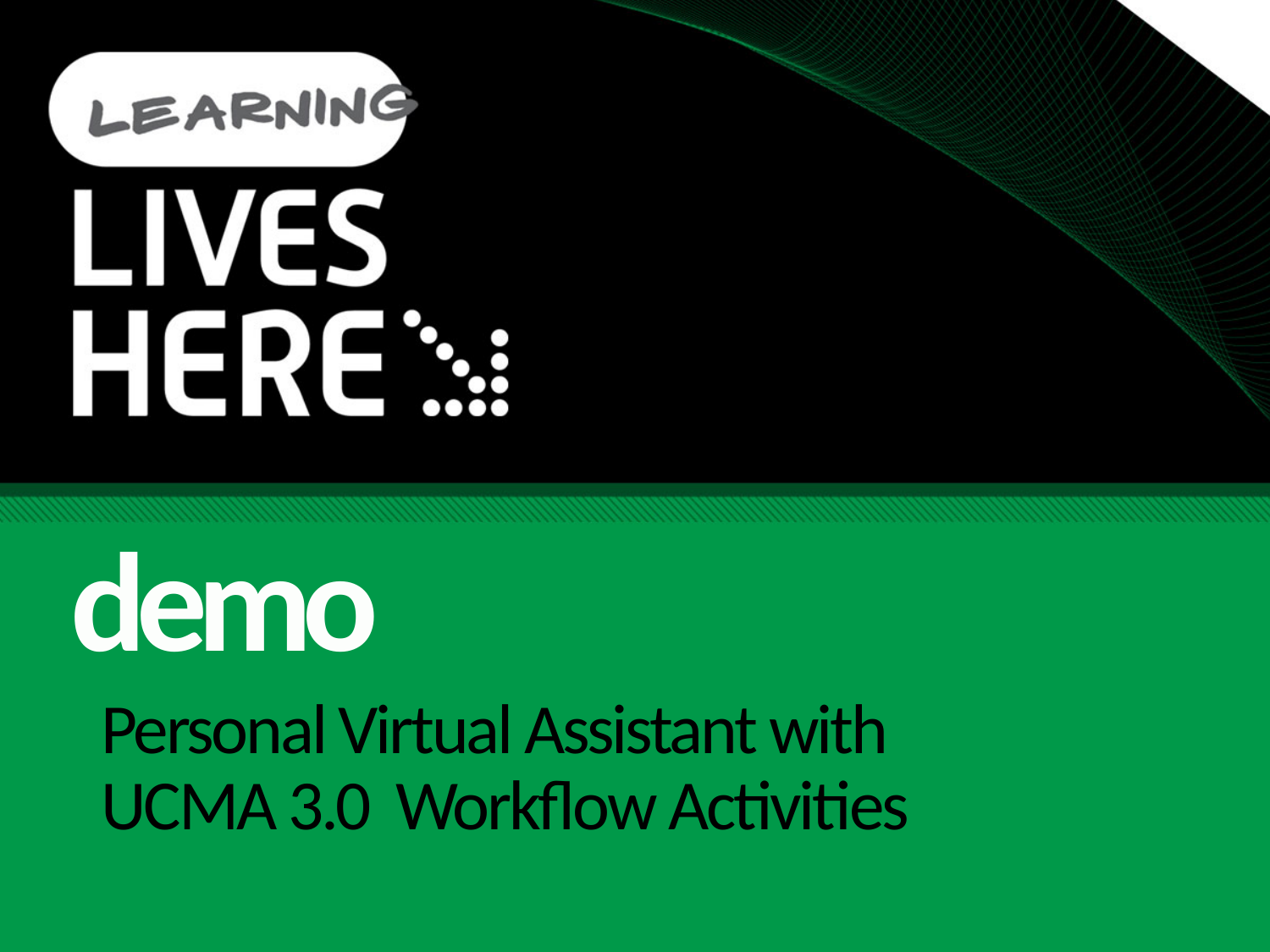

demo
# Personal Virtual Assistant with UCMA 3.0  Workflow Activities